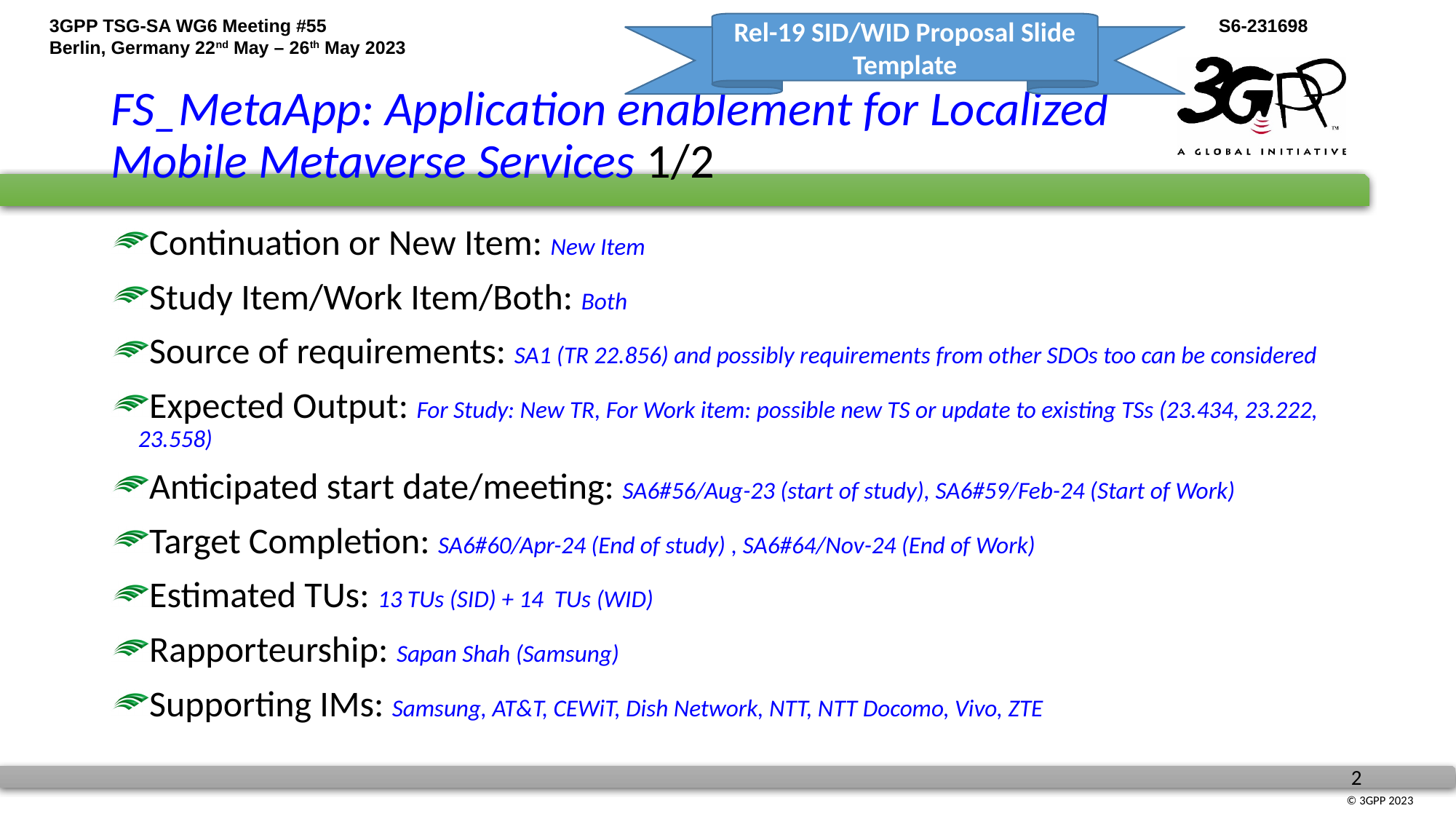

Rel-19 SID/WID Proposal Slide Template
# FS_MetaApp: Application enablement for Localized Mobile Metaverse Services 1/2
Continuation or New Item: New Item
Study Item/Work Item/Both: Both
Source of requirements: SA1 (TR 22.856) and possibly requirements from other SDOs too can be considered
Expected Output: For Study: New TR, For Work item: possible new TS or update to existing TSs (23.434, 23.222, 23.558)
Anticipated start date/meeting: SA6#56/Aug-23 (start of study), SA6#59/Feb-24 (Start of Work)
Target Completion: SA6#60/Apr-24 (End of study) , SA6#64/Nov-24 (End of Work)
Estimated TUs: 13 TUs (SID) + 14  TUs (WID)
Rapporteurship: Sapan Shah (Samsung)
Supporting IMs: Samsung, AT&T, CEWiT, Dish Network, NTT, NTT Docomo, Vivo, ZTE